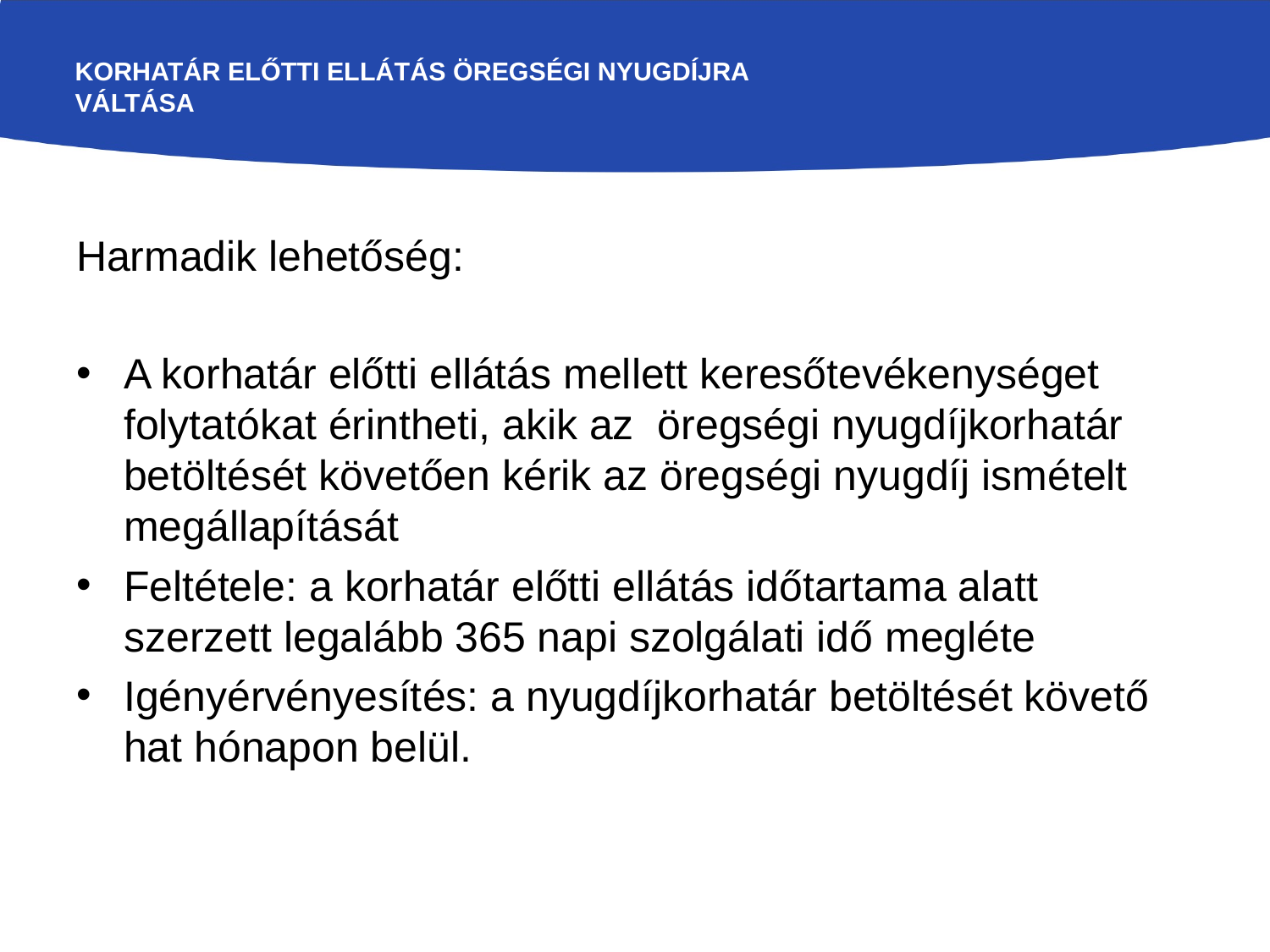

# Korhatár előtti ellátás öregségi nyugdíjra váltása
Harmadik lehetőség:

A korhatár előtti ellátás mellett keresőtevékenységet folytatókat érintheti, akik az  öregségi nyugdíjkorhatár betöltését követően kérik az öregségi nyugdíj ismételt megállapítását
Feltétele: a korhatár előtti ellátás időtartama alatt szerzett legalább 365 napi szolgálati idő megléte
Igényérvényesítés: a nyugdíjkorhatár betöltését követő hat hónapon belül.